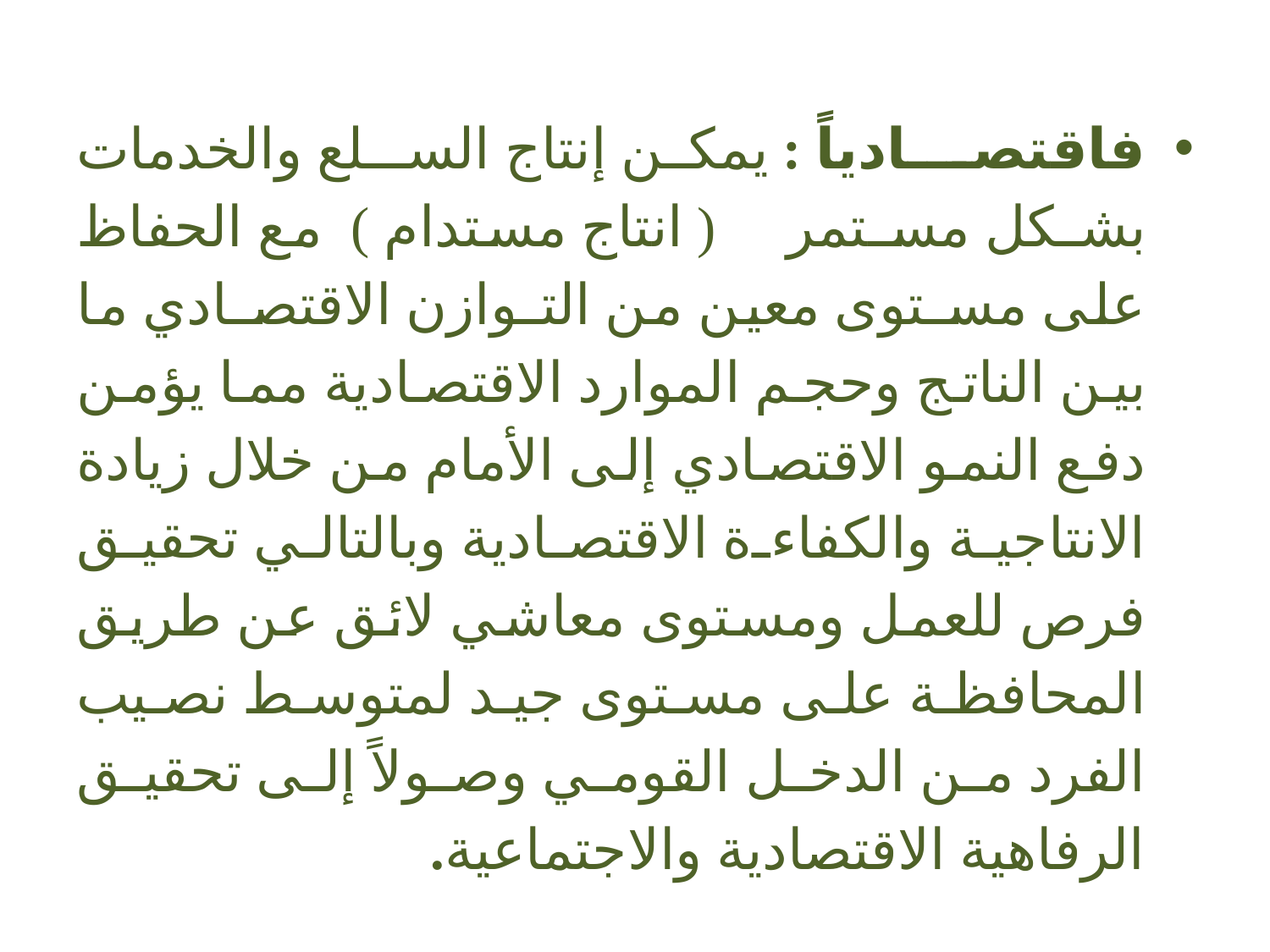

فاقتصــادياً : يمكن إنتاج السـلع والخدمات بشـكل مسـتمر     ( انتاج مستدام )  مع الحفاظ على مسـتوى معين من التـوازن الاقتصـادي ما بين الناتج وحجم الموارد الاقتصادية مما يؤمن دفع النمو الاقتصادي إلى الأمام من خلال زيادة الانتاجية والكفاءة الاقتصادية وبالتالي تحقيق فرص للعمل ومستوى معاشي لائق عن طريق المحافظة على مستوى جيد لمتوسط نصيب الفرد من الدخل القومي وصولاً إلى تحقيق الرفاهية الاقتصادية والاجتماعية.